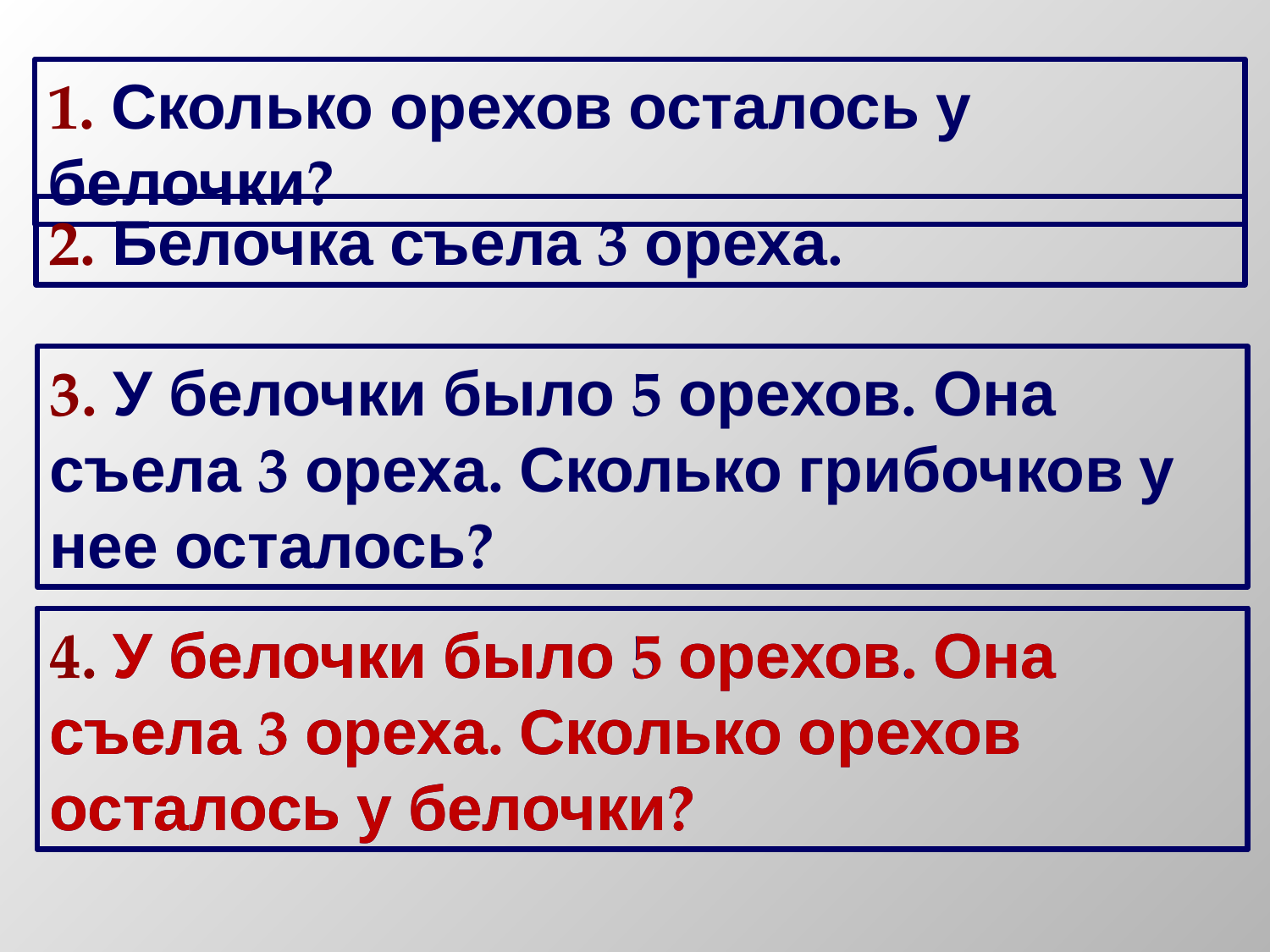

1. Сколько орехов осталось у белочки?
2. Белочка съела 3 ореха.
3. У белочки было 5 орехов. Она съела 3 ореха. Сколько грибочков у нее осталось?
4. У белочки было 5 орехов. Она съела 3 ореха. Сколько орехов осталось у белочки?
4. У белочки было 5 орехов. Она съела 3 ореха. Сколько орехов осталось у белочки?